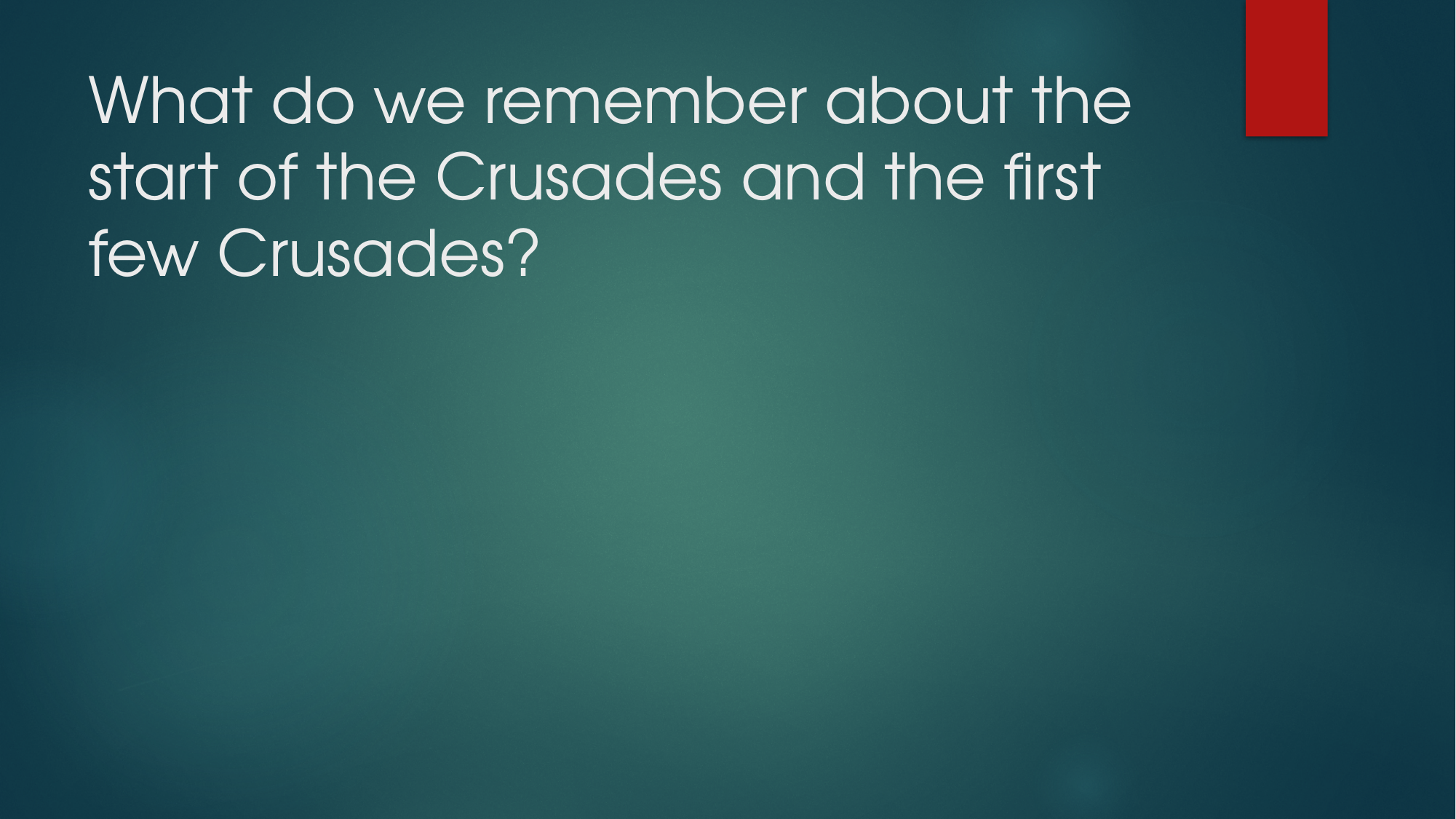

# What do we remember about the start of the Crusades and the first few Crusades?